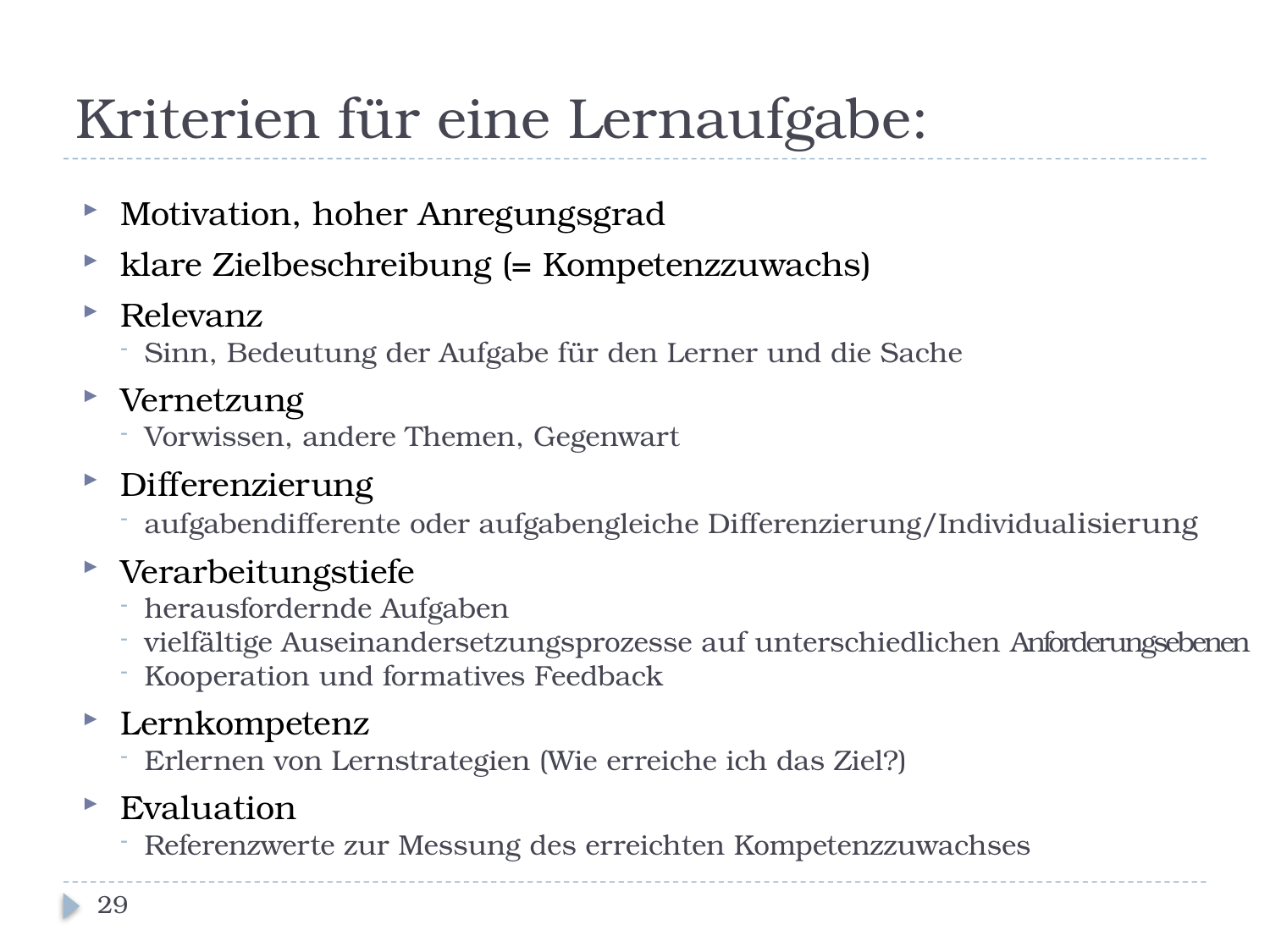

# Kriterien für eine Lernaufgabe:
Motivation, hoher Anregungsgrad
klare Zielbeschreibung (= Kompetenzzuwachs)
Relevanz
Sinn, Bedeutung der Aufgabe für den Lerner und die Sache
Vernetzung
Vorwissen, andere Themen, Gegenwart
Differenzierung
aufgabendifferente oder aufgabengleiche Differenzierung/Individualisierung
Verarbeitungstiefe
herausfordernde Aufgaben
vielfältige Auseinandersetzungsprozesse auf unterschiedlichen Anforderungsebenen
Kooperation und formatives Feedback
Lernkompetenz
Erlernen von Lernstrategien (Wie erreiche ich das Ziel?)
Evaluation
Referenzwerte zur Messung des erreichten Kompetenzzuwachses
29